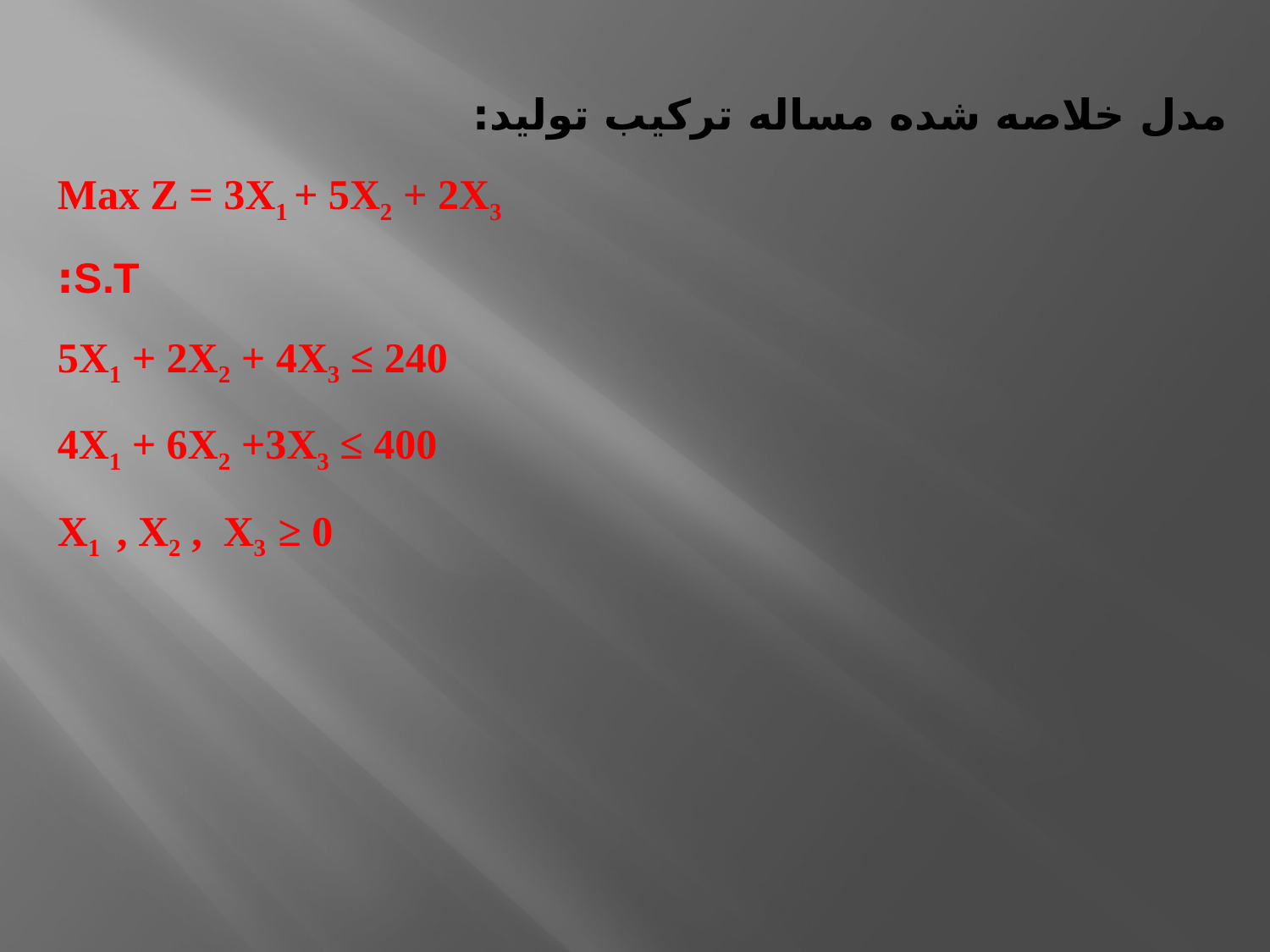

مدل خلاصه شده مساله ترکیب تولید:
Max Z = 3X1 + 5X2 + 2X3
S.T:
5X1 + 2X2 + 4X3 ≤ 240
4X1 + 6X2 +3X3 ≤ 400
X1  , X2 ,  X3  ≥ 0